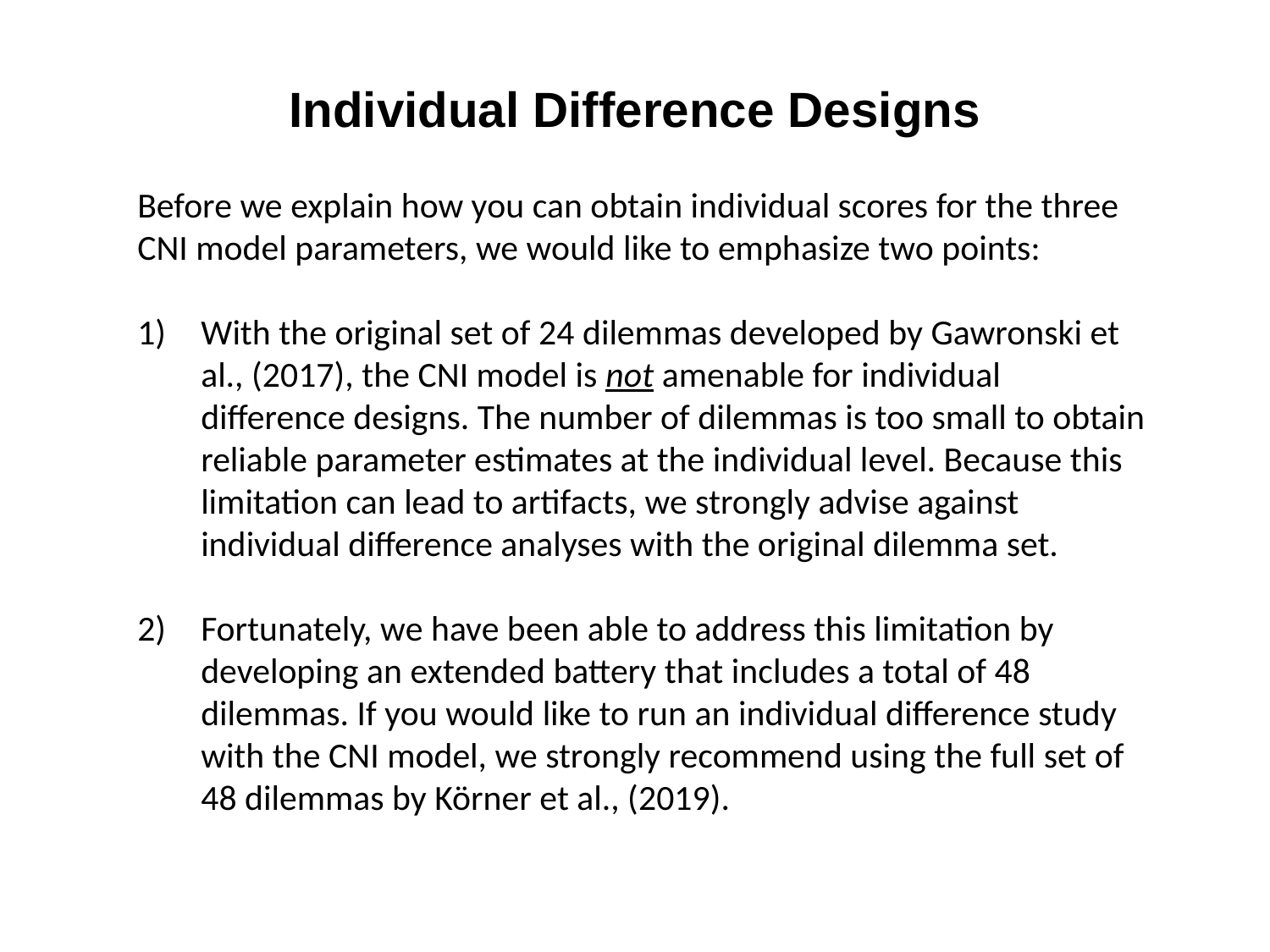

Individual Difference Designs
Before we explain how you can obtain individual scores for the three CNI model parameters, we would like to emphasize two points:

With the original set of 24 dilemmas developed by Gawronski et al., (2017), the CNI model is not amenable for individual difference designs. The number of dilemmas is too small to obtain reliable parameter estimates at the individual level. Because this limitation can lead to artifacts, we strongly advise against individual difference analyses with the original dilemma set.

Fortunately, we have been able to address this limitation by developing an extended battery that includes a total of 48 dilemmas. If you would like to run an individual difference study with the CNI model, we strongly recommend using the full set of 48 dilemmas by Körner et al., (2019).